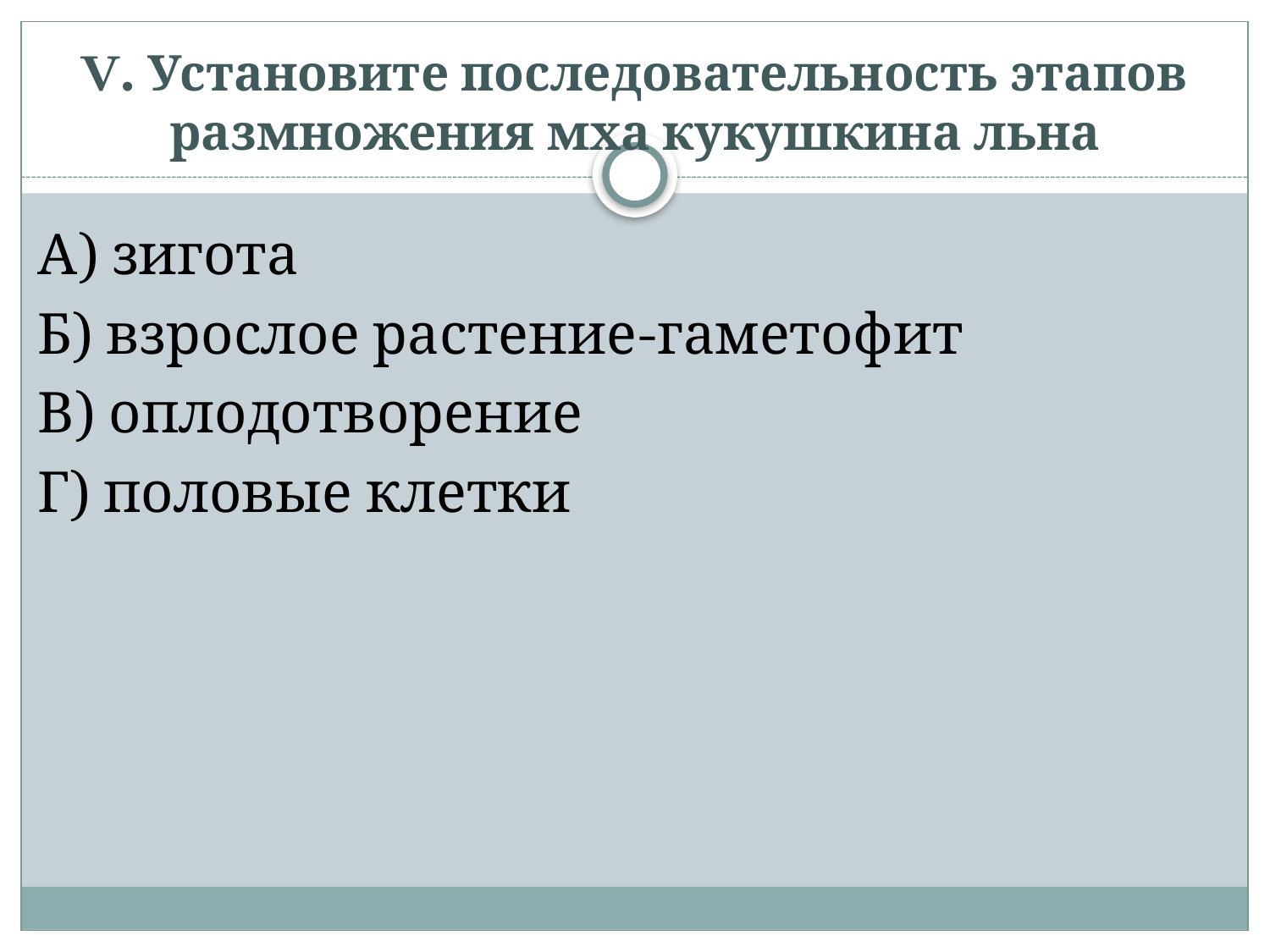

# V. Установите последовательность этапов размножения мха кукушкина льна
А) зигота
Б) взрослое растение-гаметофит
В) оплодотворение
Г) половые клетки